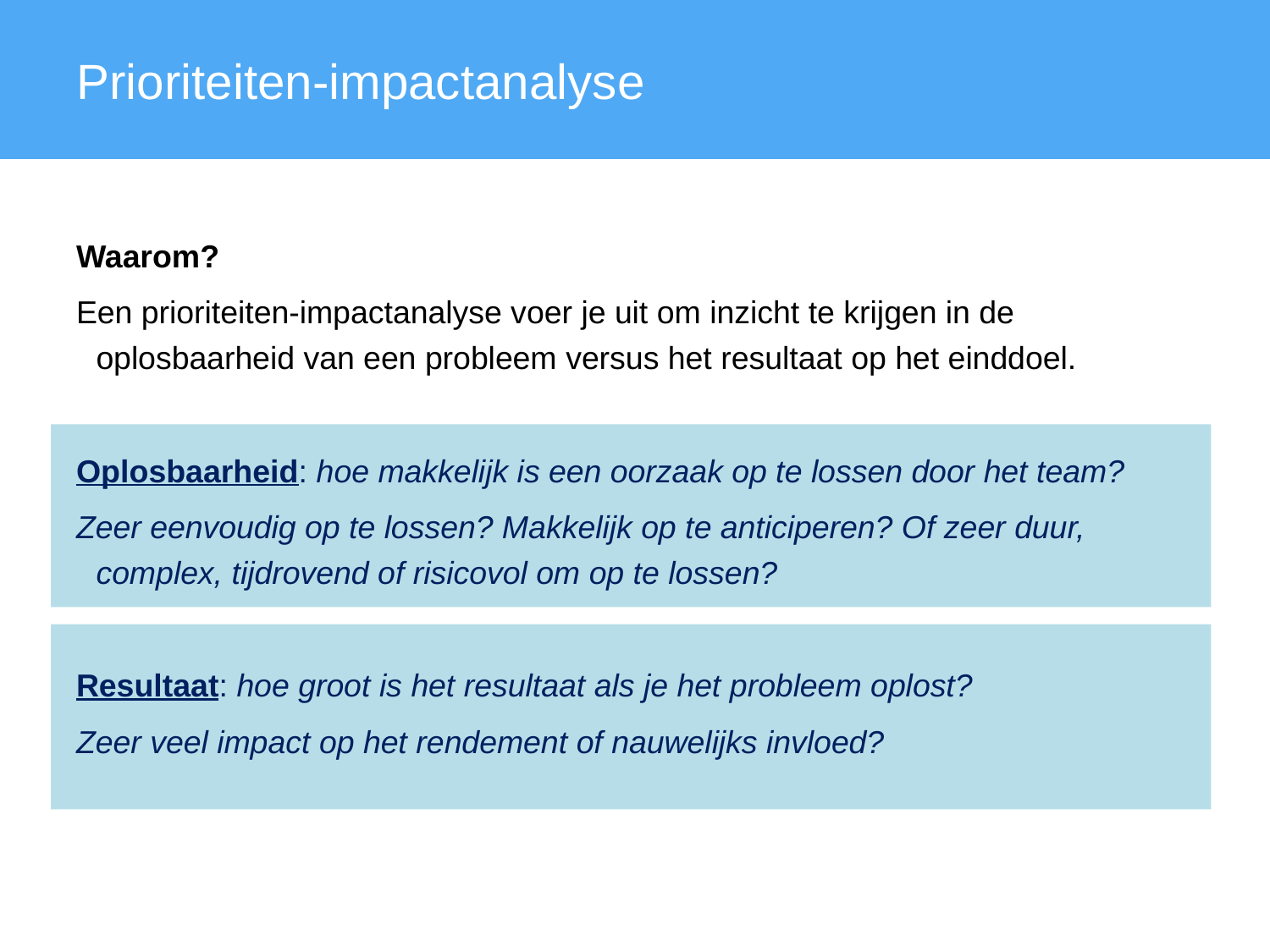

Prioriteiten-impactanalyse
Waarom?
Een prioriteiten-impactanalyse voer je uit om inzicht te krijgen in de oplosbaarheid van een probleem versus het resultaat op het einddoel.

Oplosbaarheid: hoe makkelijk is een oorzaak op te lossen door het team?
Zeer eenvoudig op te lossen? Makkelijk op te anticiperen? Of zeer duur, complex, tijdrovend of risicovol om op te lossen?

Resultaat: hoe groot is het resultaat als je het probleem oplost?
Zeer veel impact op het rendement of nauwelijks invloed?